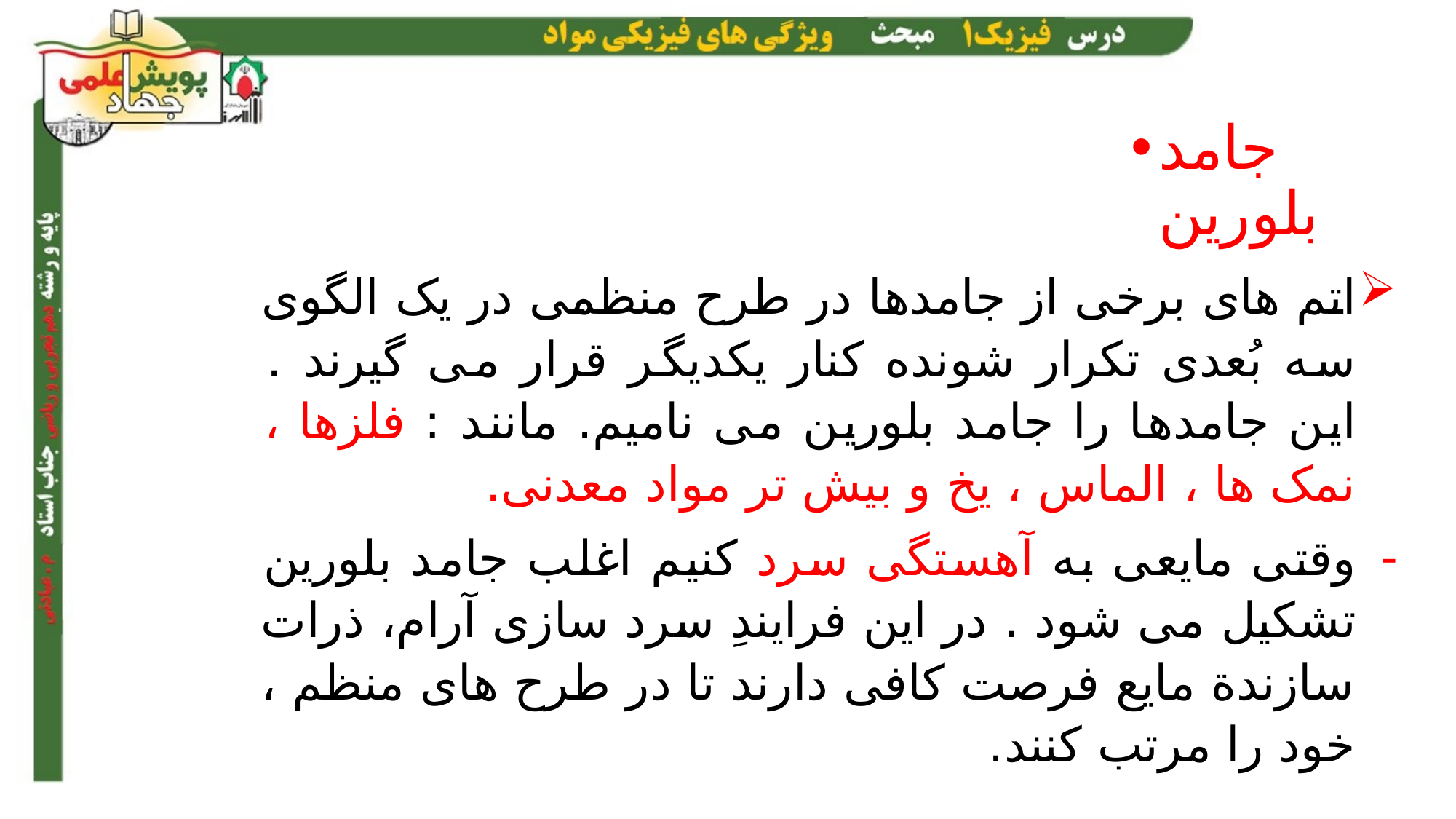

جامد بلورین

اتم های برخی از جامدها در طرح منظمی در یک الگوی سه بُعدی تکرار شونده کنار یکدیگر قرار می گیرند . این جامدها را جامد بلورین می نامیم. مانند : فلزها ، نمک ها ، الماس ، یخ و بیش تر مواد معدنی.
وقتی مایعی به آهستگی سرد کنیم اغلب جامد بلورین تشکیل می شود . در این فرایندِ سرد سازی آرام، ذرات سازندة مایع فرصت کافی دارند تا در طرح های منظم ، خود را مرتب کنند.